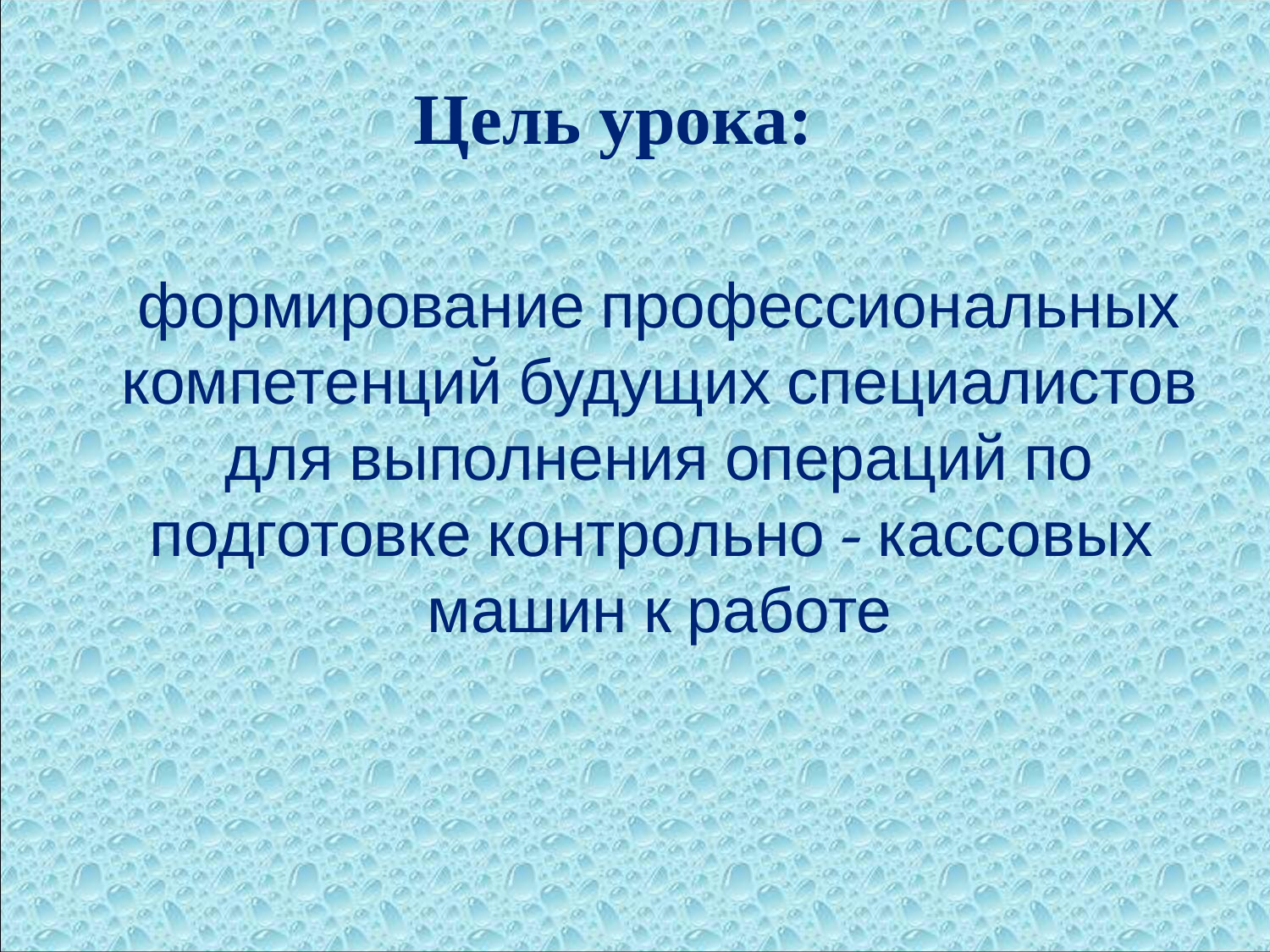

Цель урока:
    	формирование профессиональных компетенций будущих специалистов для выполнения операций по подготовке контрольно - кассовых  машин к работе